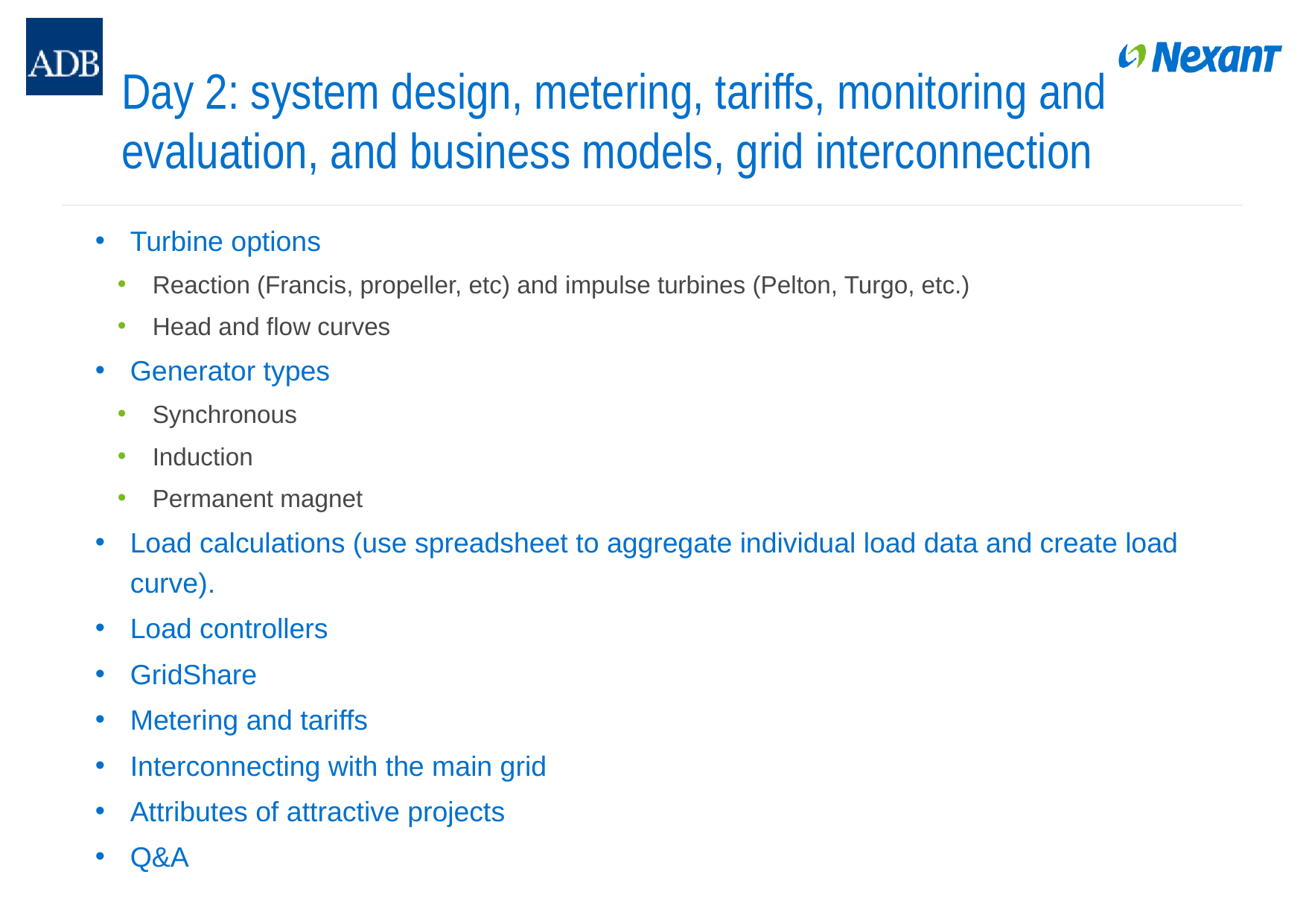

# Day 2: system design, metering, tariffs, monitoring and evaluation, and business models, grid interconnection
Turbine options
Reaction (Francis, propeller, etc) and impulse turbines (Pelton, Turgo, etc.)
Head and flow curves
Generator types
Synchronous
Induction
Permanent magnet
Load calculations (use spreadsheet to aggregate individual load data and create load curve).
Load controllers
GridShare
Metering and tariffs
Interconnecting with the main grid
Attributes of attractive projects
Q&A